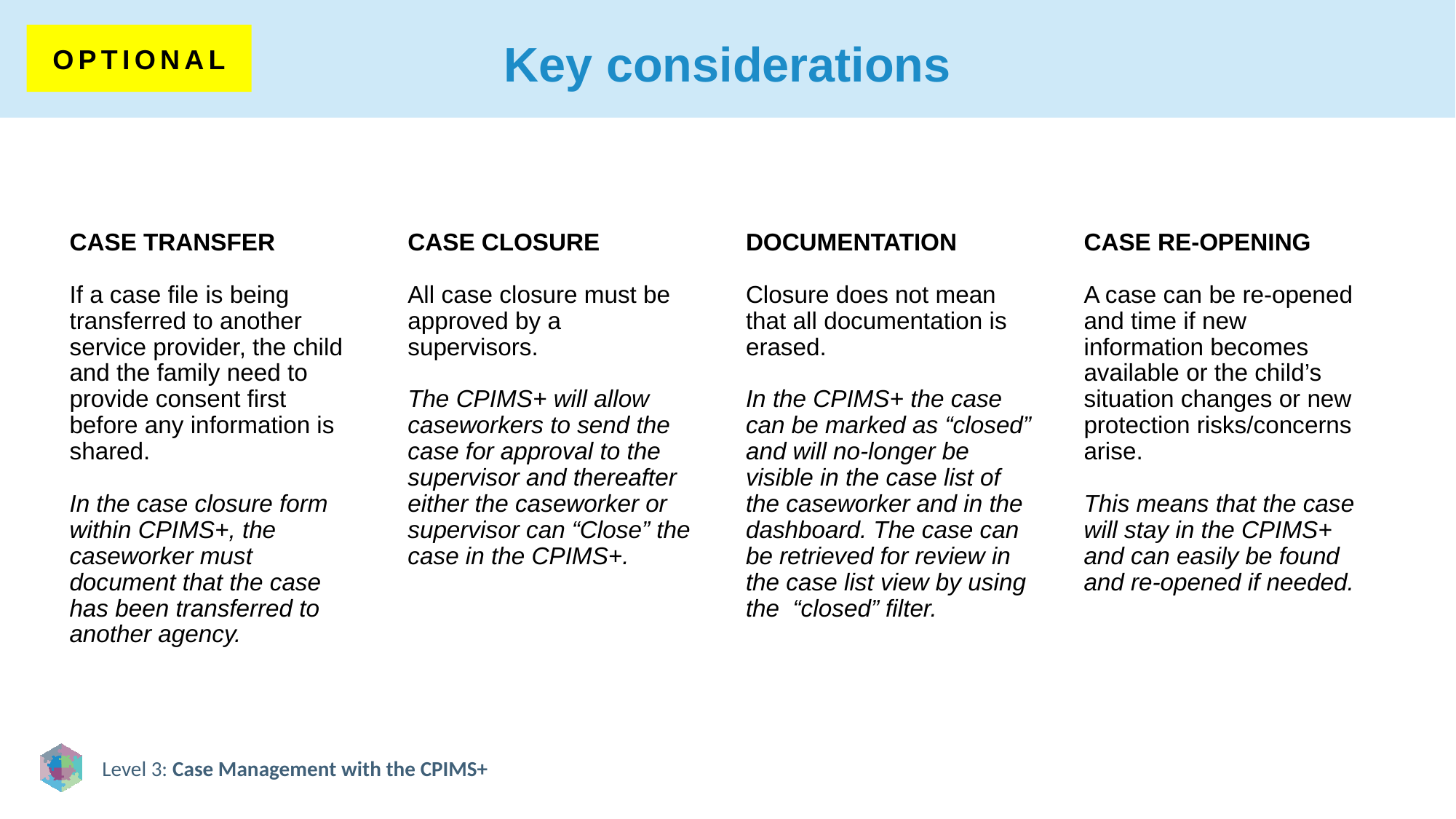

# Key considerations
OPTIONAL
CASE TRANSFER

If a case file is being transferred to another service provider, the child and the family need to provide consent first  before any information is shared.

In the case closure form within CPIMS+, the caseworker must document that the case has been transferred to another agency.
CASE CLOSURE

All case closure must be approved by a supervisors.

The CPIMS+ will allow caseworkers to send the case for approval to the supervisor and thereafter either the caseworker or supervisor can “Close” the case in the CPIMS+.
DOCUMENTATION

Closure does not mean that all documentation is erased.

In the CPIMS+ the case can be marked as “closed” and will no-longer be visible in the case list of the caseworker and in the dashboard. The case can be retrieved for review in the case list view by using the  “closed” filter.
CASE RE-OPENING

A case can be re-opened and time if new information becomes available or the child’s situation changes or new protection risks/concerns arise.

This means that the case will stay in the CPIMS+ and can easily be found and re-opened if needed.